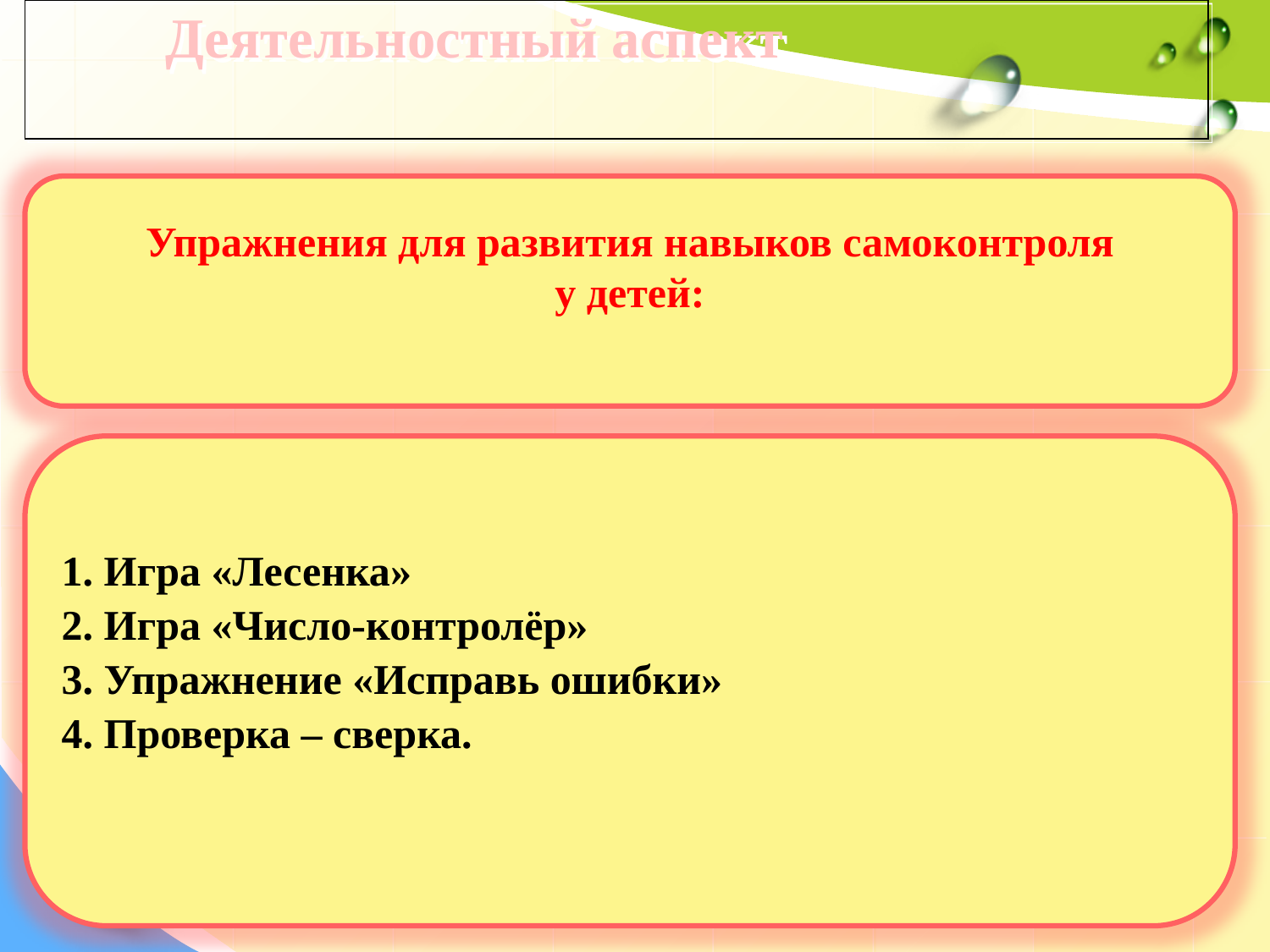

# Деятельностный аспект
Упражнения для развития навыков самоконтроля
у детей:
1. Игра «Лесенка»
2. Игра «Число-контролёр»
3. Упражнение «Исправь ошибки»
4. Проверка – сверка.